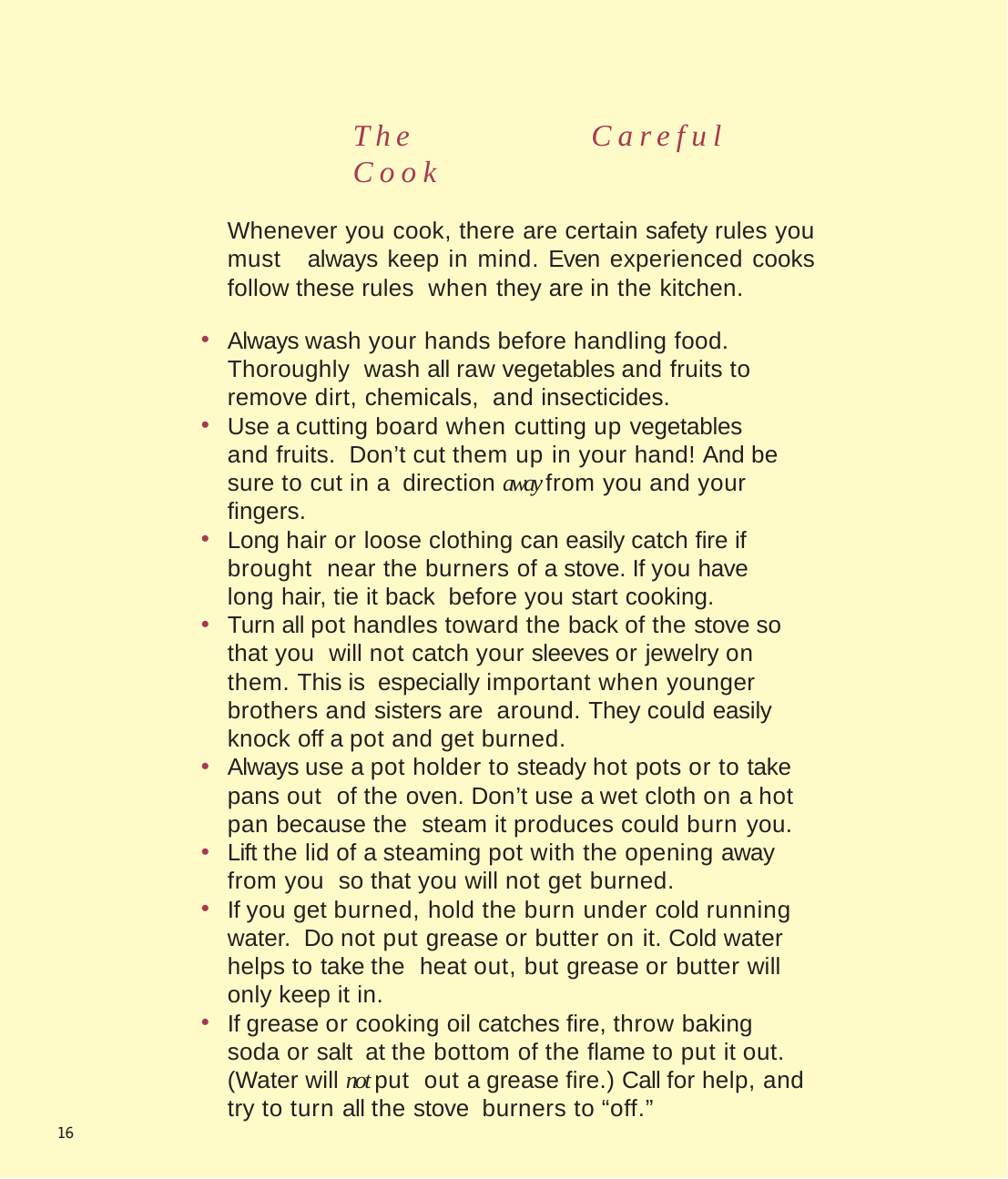

The	Careful	Cook
Whenever you cook, there are certain safety rules you must  always keep in mind. Even experienced cooks follow these rules  when they are in the kitchen.

Always wash your hands before handling food. Thoroughly  wash all raw vegetables and fruits to remove dirt, chemicals,  and insecticides.
Use a cutting board when cutting up vegetables and fruits.  Don’t cut them up in your hand! And be sure to cut in a  direction away from you and your fingers.
Long hair or loose clothing can easily catch fire if brought  near the burners of a stove. If you have long hair, tie it back  before you start cooking.
Turn all pot handles toward the back of the stove so that you  will not catch your sleeves or jewelry on them. This is  especially important when younger brothers and sisters are  around. They could easily knock off a pot and get burned.
Always use a pot holder to steady hot pots or to take pans out  of the oven. Don’t use a wet cloth on a hot pan because the  steam it produces could burn you.
Lift the lid of a steaming pot with the opening away from you  so that you will not get burned.
If you get burned, hold the burn under cold running water.  Do not put grease or butter on it. Cold water helps to take the  heat out, but grease or butter will only keep it in.
If grease or cooking oil catches fire, throw baking soda or salt  at the bottom of the flame to put it out. (Water will not put  out a grease fire.) Call for help, and try to turn all the stove  burners to “off.”
16